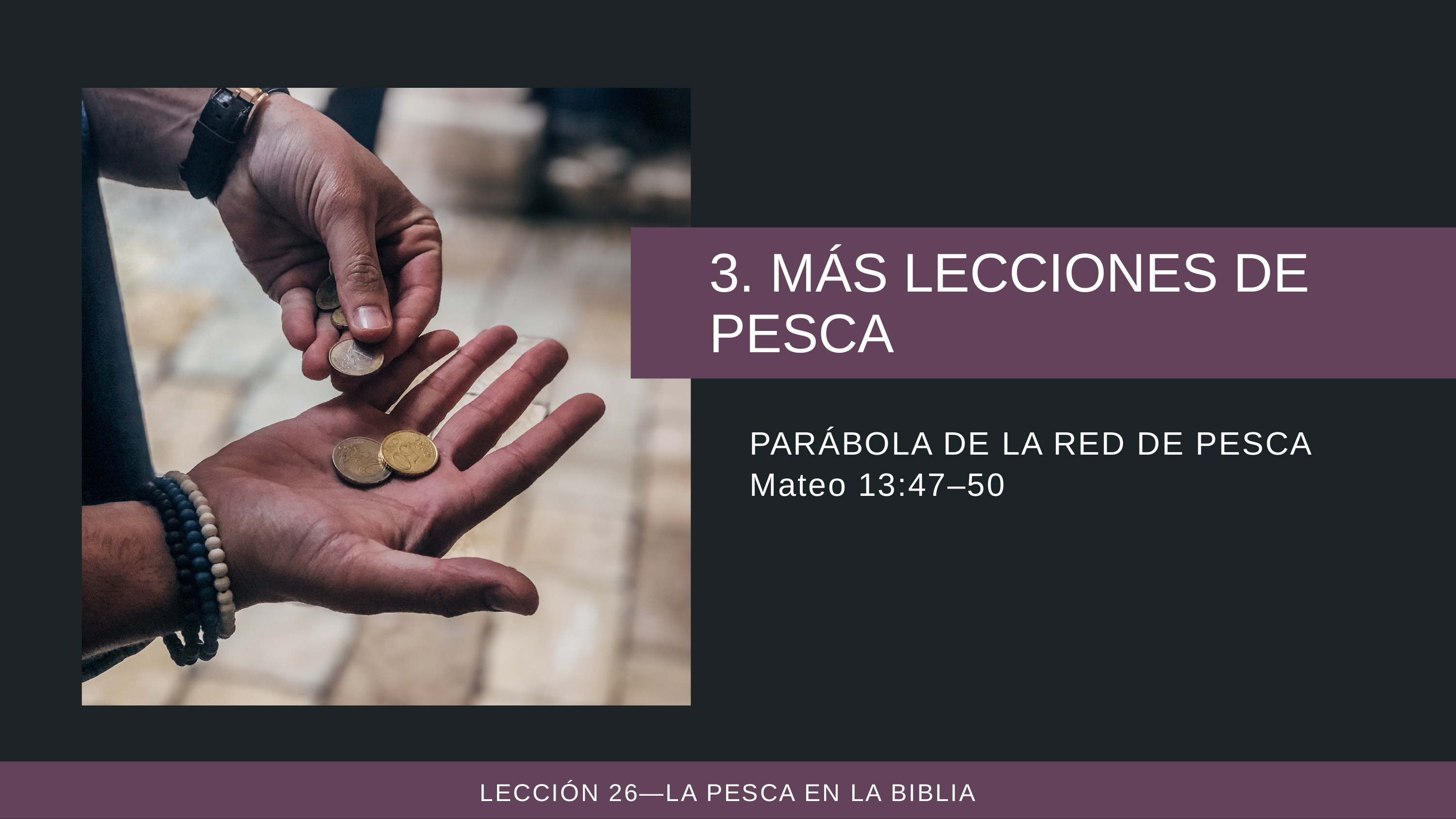

PARÁBOLA DE LA RED DE PESCA
Mateo 13:47–50